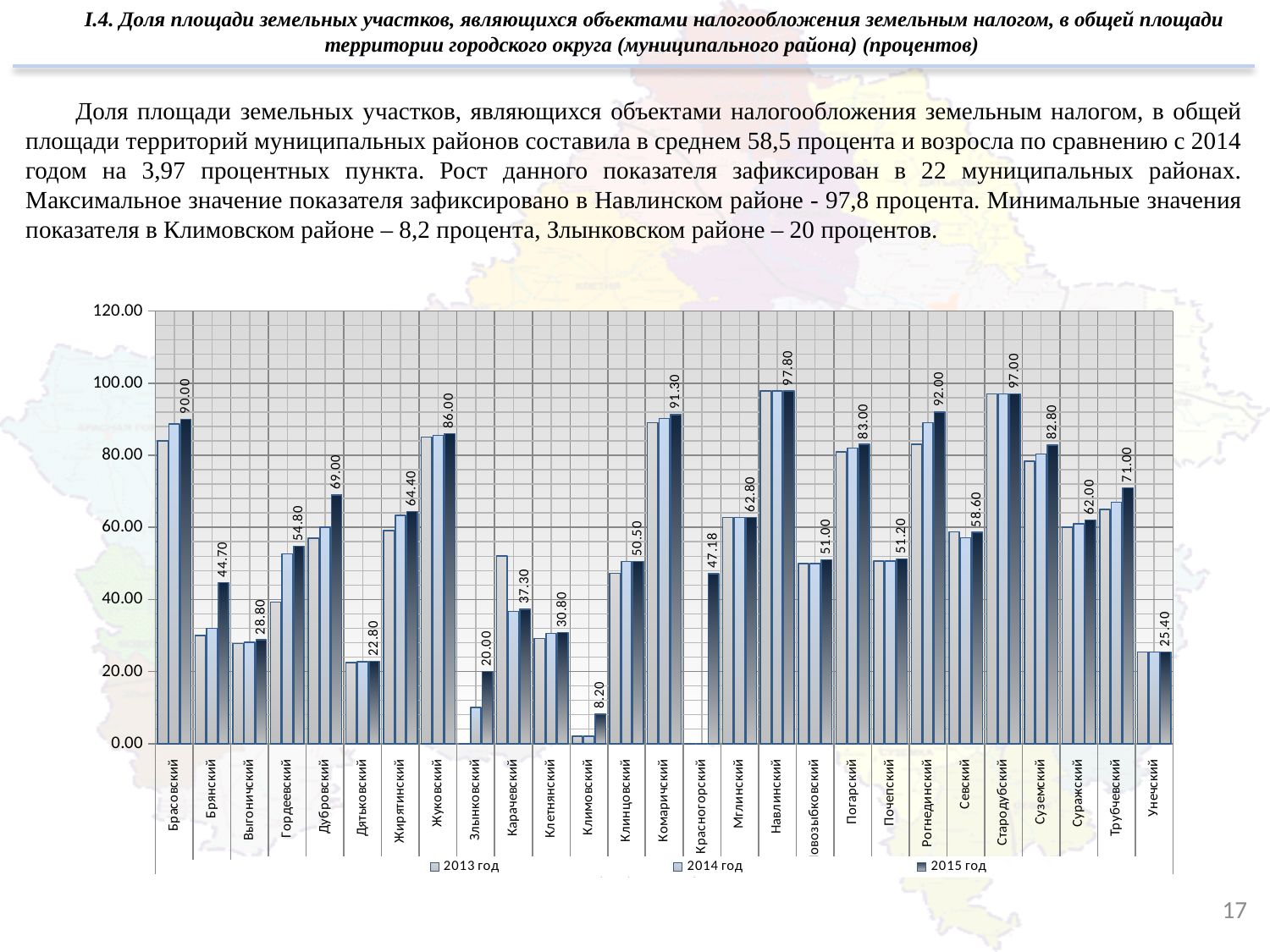

I.4. Доля площади земельных участков, являющихся объектами налогообложения земельным налогом, в общей площади территории городского округа (муниципального района) (процентов)
Доля площади земельных участков, являющихся объектами налогообложения земельным налогом, в общей площади территорий муниципальных районов составила в среднем 58,5 процента и возросла по сравнению с 2014 годом на 3,97 процентных пункта. Рост данного показателя зафиксирован в 22 муниципальных районах. Максимальное значение показателя зафиксировано в Навлинском районе - 97,8 процента. Минимальные значения показателя в Климовском районе – 8,2 процента, Злынковском районе – 20 процентов.

### Chart

| Category | 2013 год | 2014 год | 2015 год |
|---|---|---|---|
| Брасовский  | 84.0 | 88.7 | 90.0 |
| Брянский  | 30.0 | 32.0 | 44.7 |
| Выгоничский  | 27.8 | 28.1 | 28.8 |
| Гордеевский  | 39.300000000000004 | 52.6 | 54.8 |
| Дубровский  | 57.0 | 60.0 | 69.0 |
| Дятьковский  | 22.5 | 22.7 | 22.8 |
| Жирятинский  | 59.1 | 63.3 | 64.4 |
| Жуковский  | 85.0 | 85.5 | 86.0 |
| Злынковский  | 0.0 | 10.0 | 20.0 |
| Карачевский  | 52.1 | 36.7 | 37.300000000000004 |
| Клетнянский  | 29.2 | 30.6 | 30.8 |
| Климовский  | 2.0 | 2.0 | 8.200000000000001 |
| Клинцовский  | 47.3 | 50.5 | 50.5 |
| Комаричский  | 89.0 | 90.2 | 91.3 |
| Красногорский  | 0.010000000000000005 | 0.010000000000000005 | 47.18 |
| Мглинский  | 62.7 | 62.8 | 62.8 |
| Навлинский  | 97.8 | 97.8 | 97.8 |
| Новозыбковский  | 50.0 | 50.0 | 51.0 |
| Погарский  | 81.0 | 82.0 | 83.0 |
| Почепский  | 50.7 | 50.7 | 51.2 |
| Рогнединский  | 83.0 | 89.0 | 92.0 |
| Севский  | 58.8 | 57.1 | 58.6 |
| Стародубский  | 97.0 | 97.0 | 97.0 |
| Суземский  | 78.3 | 80.4 | 82.8 |
| Суражский  | 60.0 | 61.0 | 62.0 |
| Трубчевский  | 65.0 | 67.0 | 71.0 |
| Унечский  | 25.4 | 25.4 | 25.4 |
17